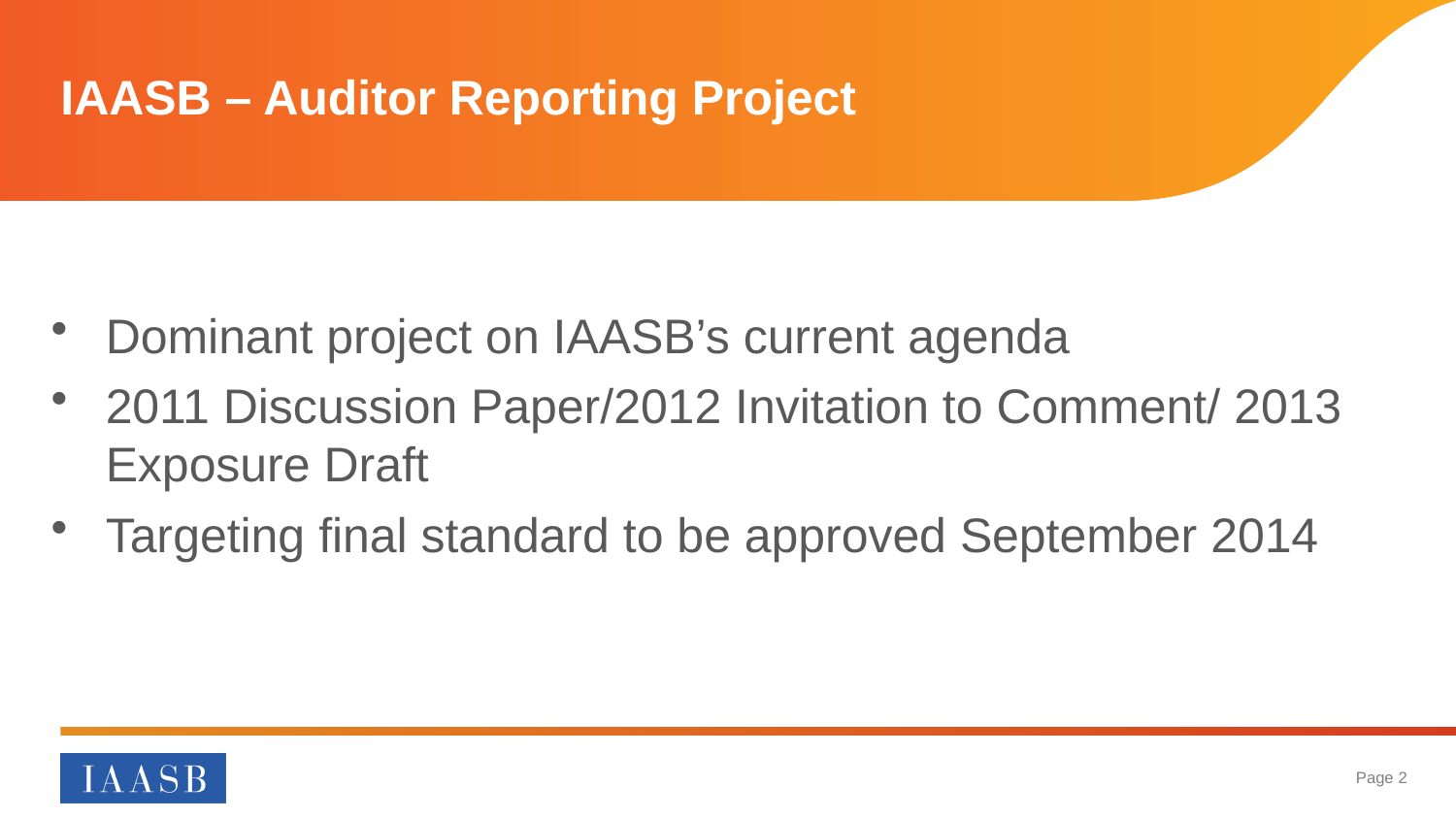

# IAASB – Auditor Reporting Project

Dominant project on IAASB’s current agenda
2011 Discussion Paper/2012 Invitation to Comment/ 2013 Exposure Draft
Targeting final standard to be approved September 2014